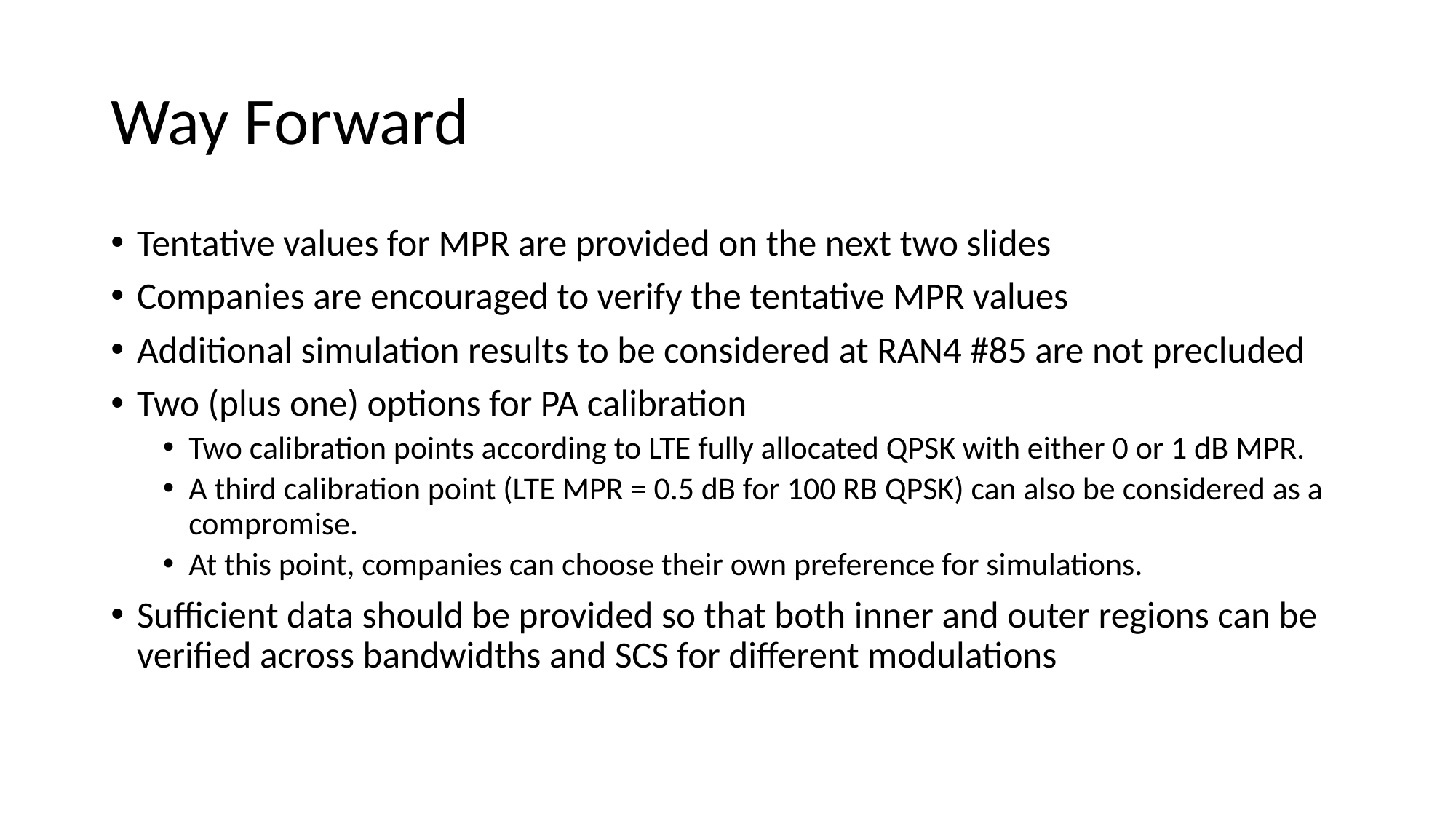

# Way Forward
Tentative values for MPR are provided on the next two slides
Companies are encouraged to verify the tentative MPR values
Additional simulation results to be considered at RAN4 #85 are not precluded
Two (plus one) options for PA calibration
Two calibration points according to LTE fully allocated QPSK with either 0 or 1 dB MPR.
A third calibration point (LTE MPR = 0.5 dB for 100 RB QPSK) can also be considered as a compromise.
At this point, companies can choose their own preference for simulations.
Sufficient data should be provided so that both inner and outer regions can be verified across bandwidths and SCS for different modulations